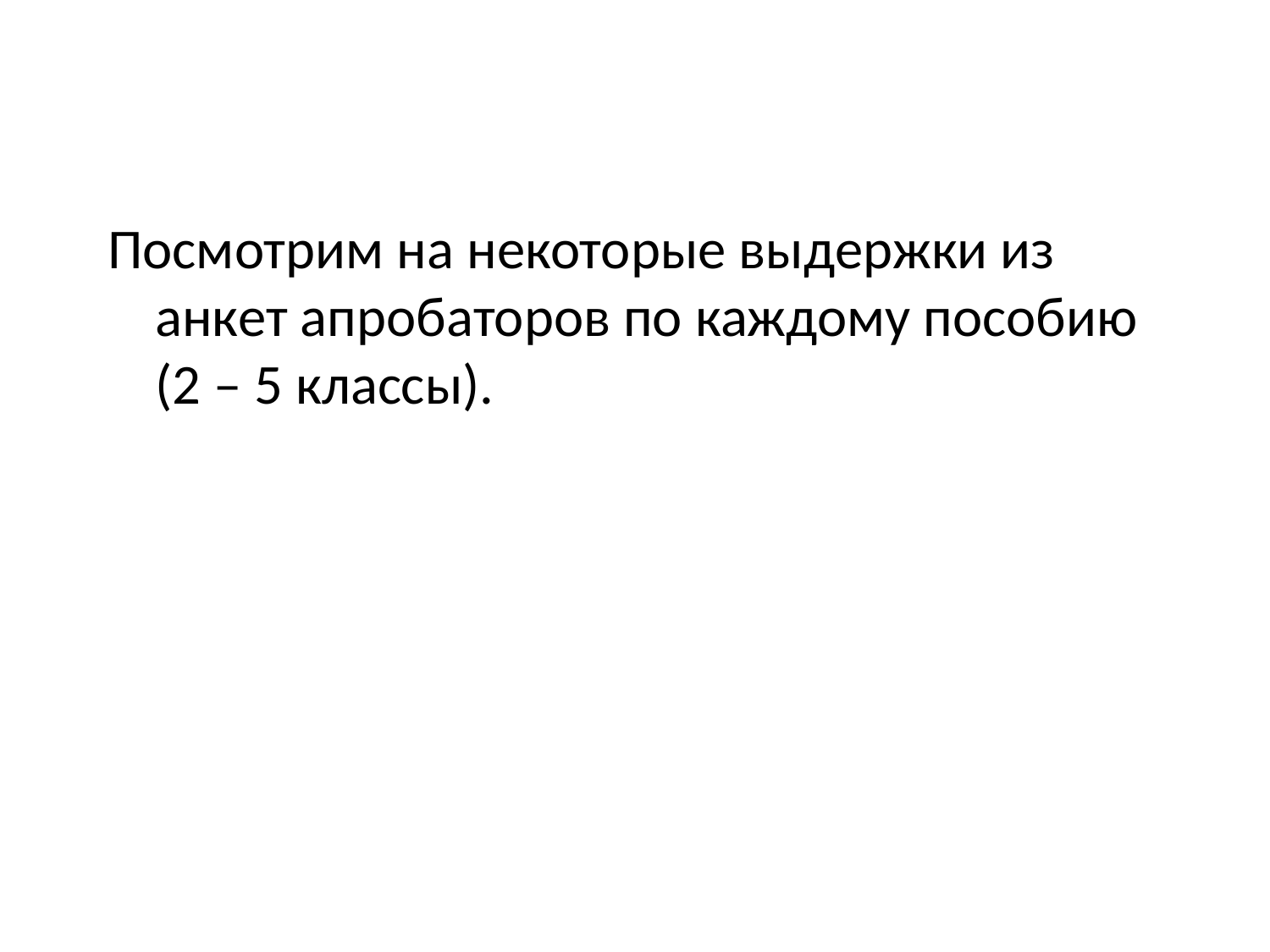

Посмотрим на некоторые выдержки из анкет апробаторов по каждому пособию (2 – 5 классы).